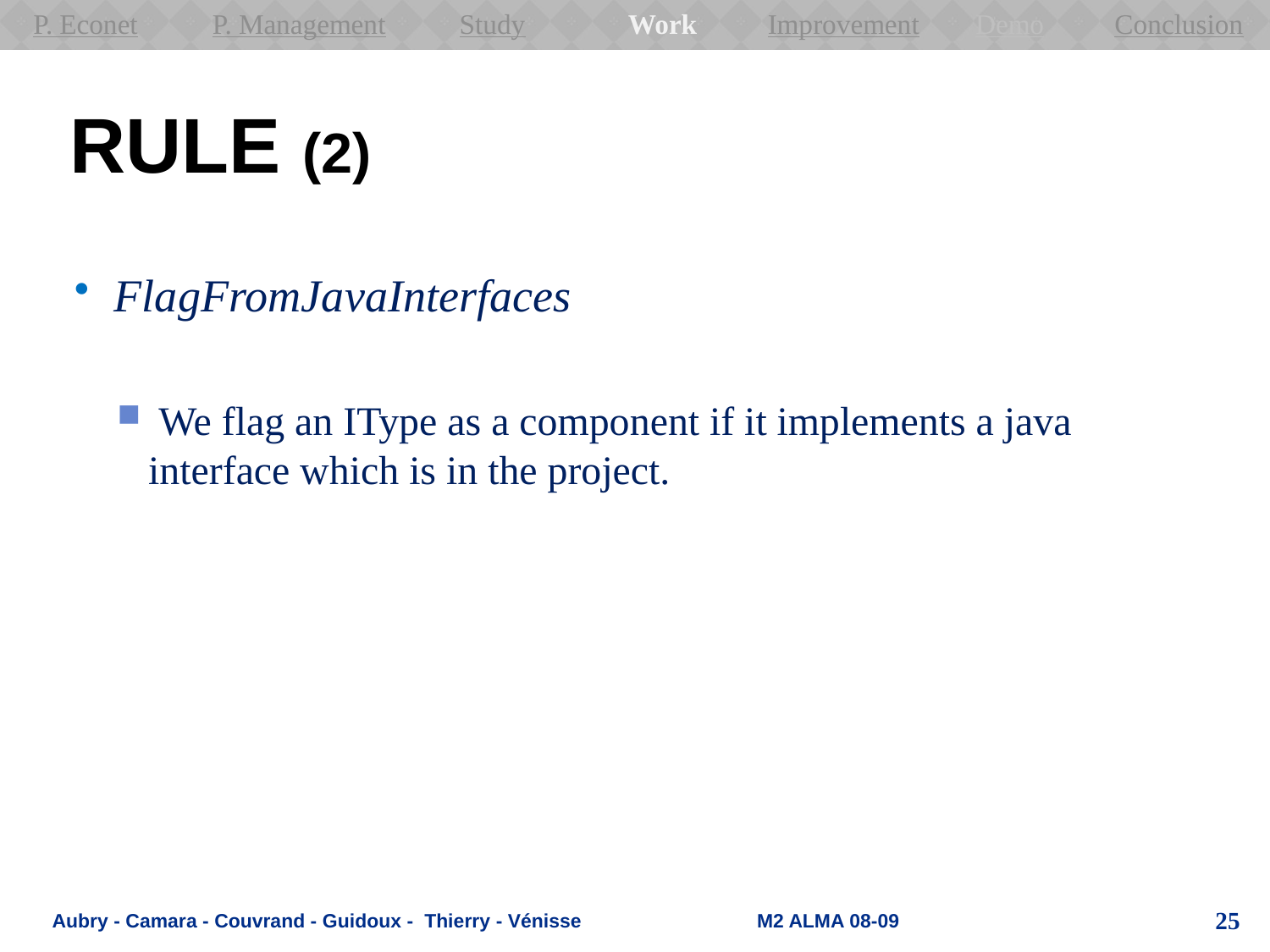

P. Econet
P. Management
Study
Work
Improvement
Conclusion
Demo
# Rule (2)
FlagFromJavaInterfaces

 We flag an IType as a component if it implements a java interface which is in the project.

Aubry - Camara - Couvrand - Guidoux -  Thierry - Vénisse                                M2 ALMA 08-09
25